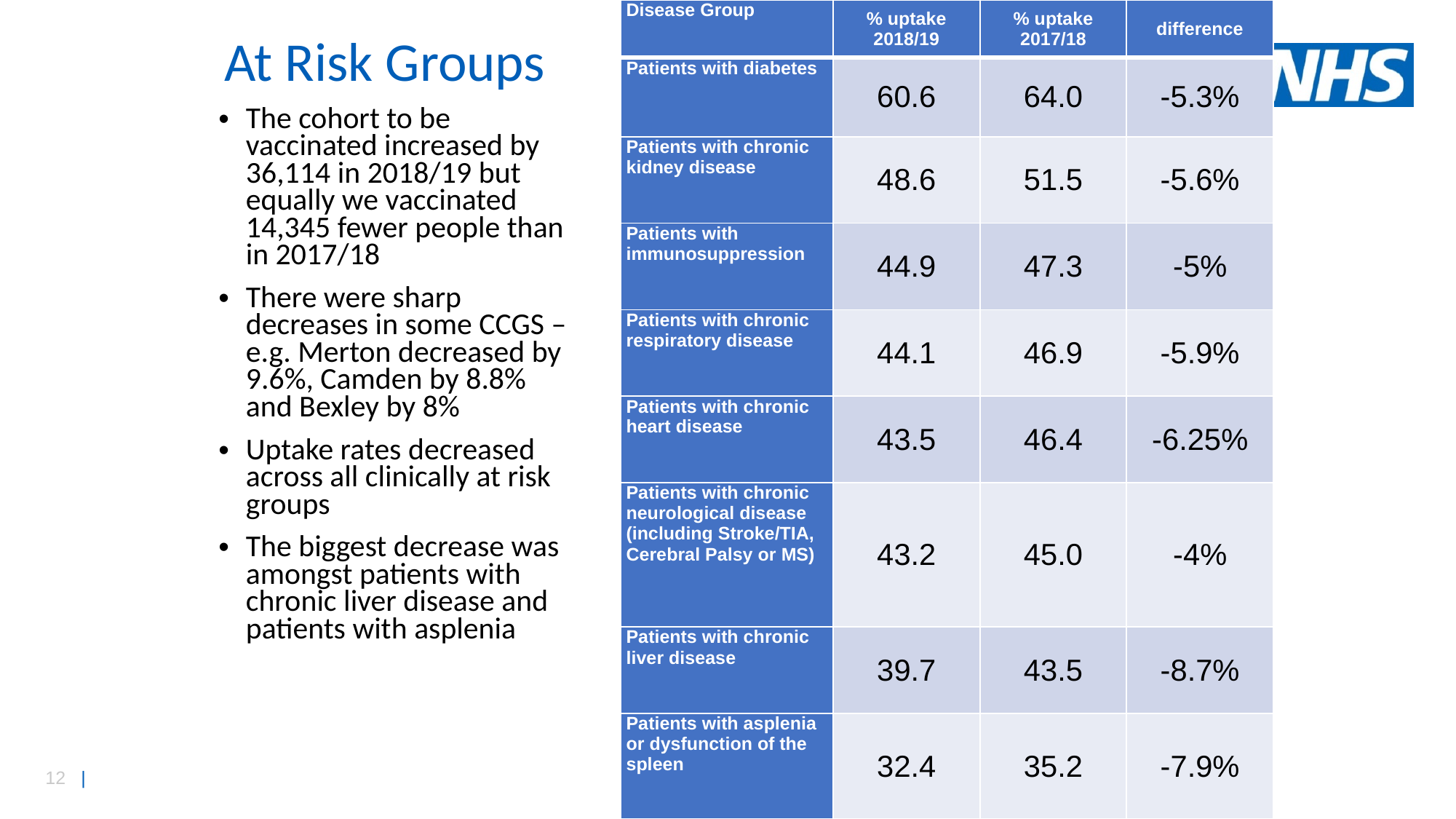

| Disease Group | % uptake 2018/19 | % uptake 2017/18 | difference |
| --- | --- | --- | --- |
| Patients with diabetes | 60.6 | 64.0 | -5.3% |
| Patients with chronic kidney disease | 48.6 | 51.5 | -5.6% |
| Patients with immunosuppression | 44.9 | 47.3 | -5% |
| Patients with chronic respiratory disease | 44.1 | 46.9 | -5.9% |
| Patients with chronic heart disease | 43.5 | 46.4 | -6.25% |
| Patients with chronic neurological disease (including Stroke/TIA, Cerebral Palsy or MS) | 43.2 | 45.0 | -4% |
| Patients with chronic liver disease | 39.7 | 43.5 | -8.7% |
| Patients with asplenia or dysfunction of the spleen | 32.4 | 35.2 | -7.9% |
# At Risk Groups
The cohort to be vaccinated increased by 36,114 in 2018/19 but equally we vaccinated 14,345 fewer people than in 2017/18
There were sharp decreases in some CCGS – e.g. Merton decreased by 9.6%, Camden by 8.8% and Bexley by 8%
Uptake rates decreased across all clinically at risk groups
The biggest decrease was amongst patients with chronic liver disease and patients with asplenia